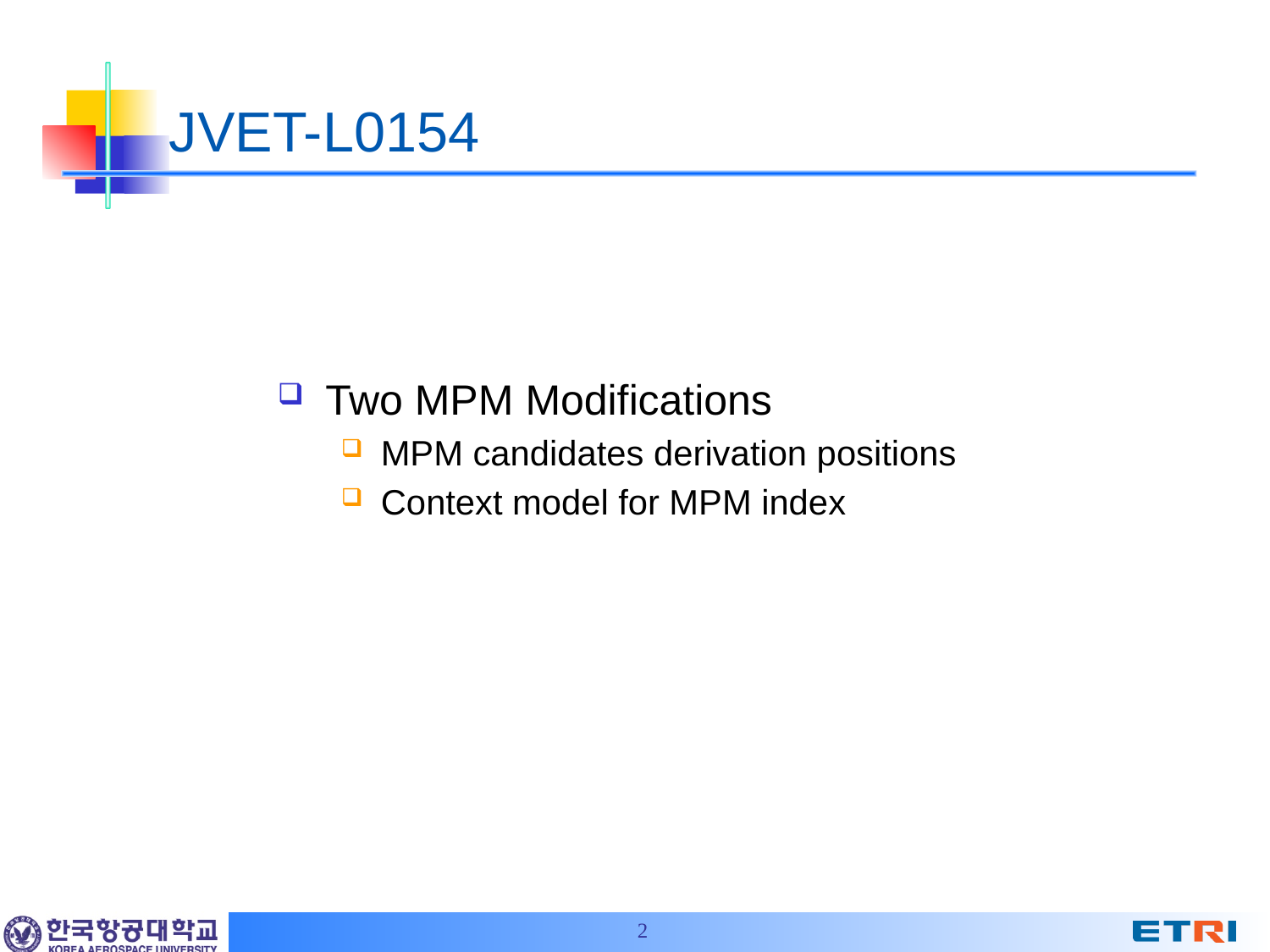

# JVET-L0154
Two MPM Modifications
MPM candidates derivation positions
Context model for MPM index